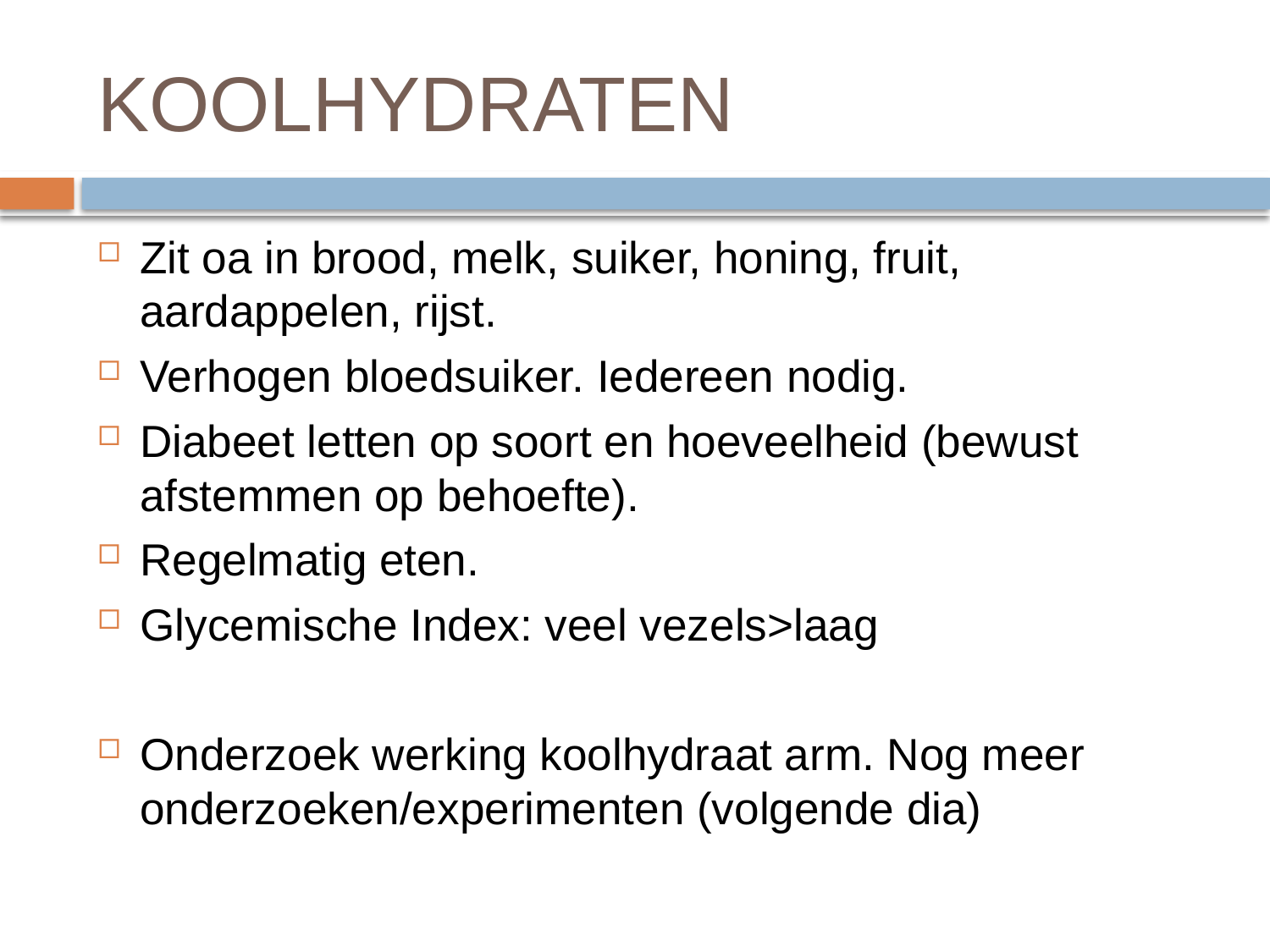

# KOOLHYDRATEN
Zit oa in brood, melk, suiker, honing, fruit, aardappelen, rijst.
Verhogen bloedsuiker. Iedereen nodig.
Diabeet letten op soort en hoeveelheid (bewust afstemmen op behoefte).
Regelmatig eten.
Glycemische Index: veel vezels>laag

Onderzoek werking koolhydraat arm. Nog meer onderzoeken/experimenten (volgende dia)